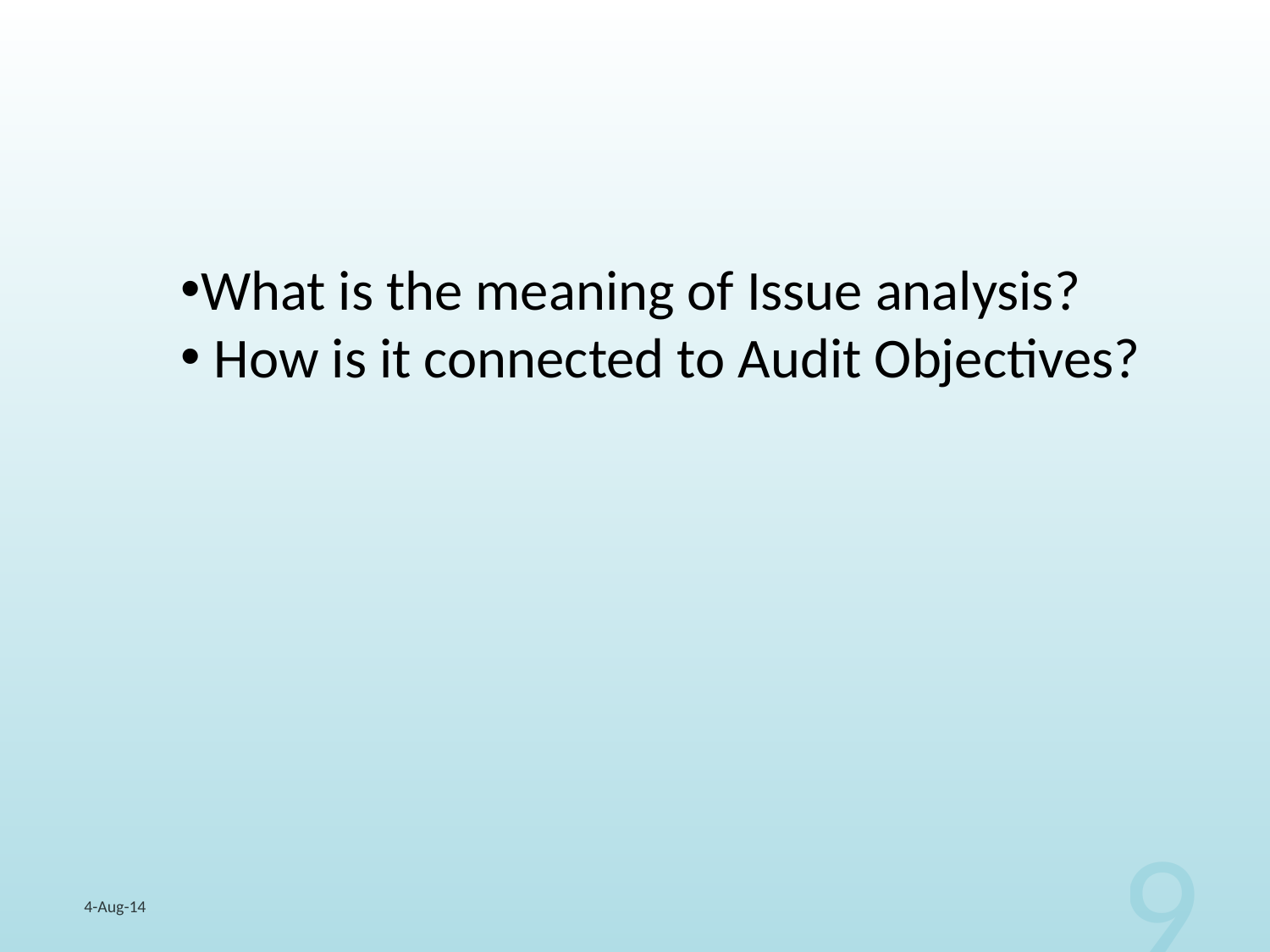

What is the meaning of Issue analysis?
How is it connected to Audit Objectives?
9
4-Aug-14